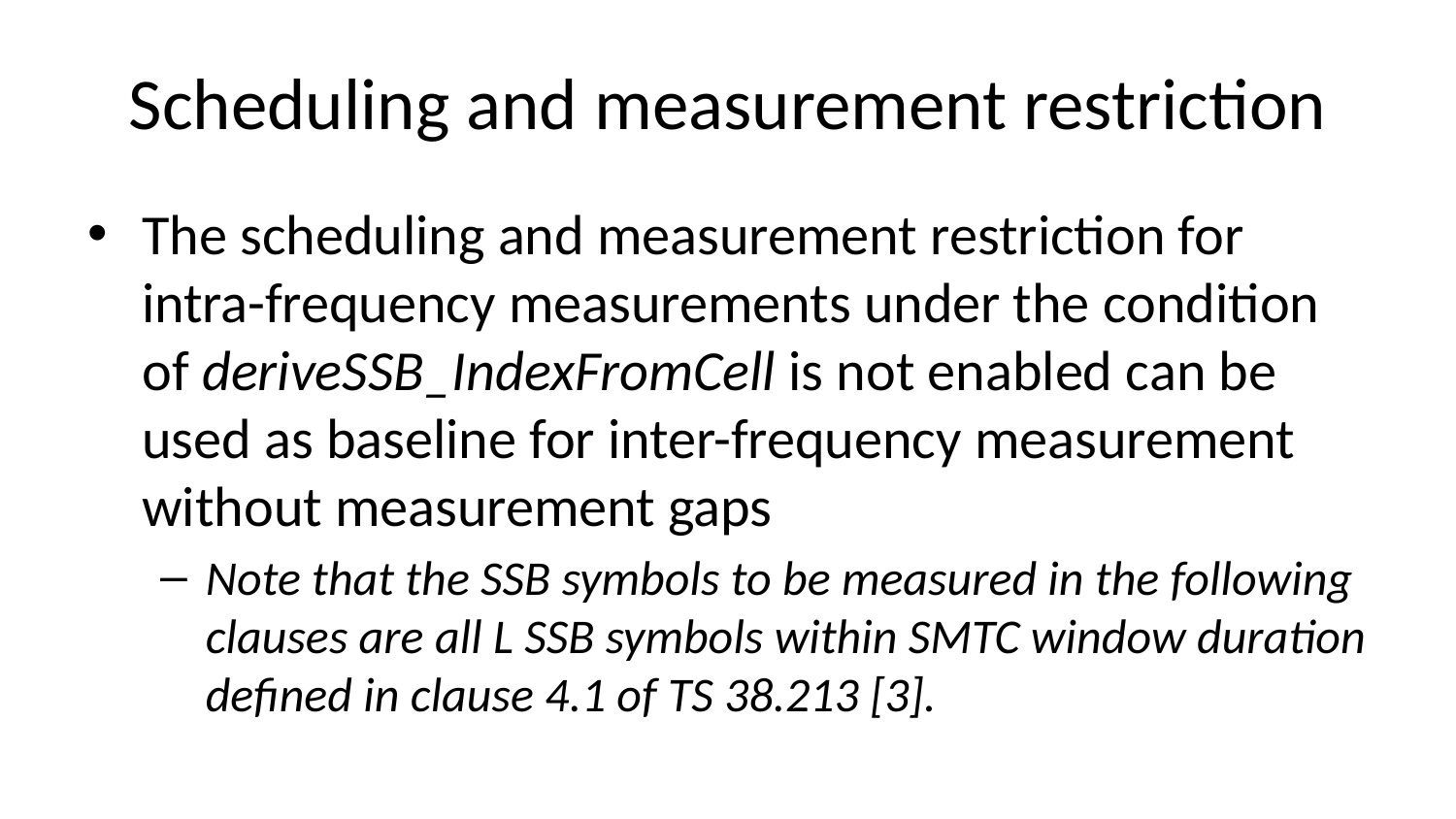

# Scheduling and measurement restriction
The scheduling and measurement restriction for intra-frequency measurements under the condition of deriveSSB_IndexFromCell is not enabled can be used as baseline for inter-frequency measurement without measurement gaps
Note that the SSB symbols to be measured in the following clauses are all L SSB symbols within SMTC window duration defined in clause 4.1 of TS 38.213 [3].